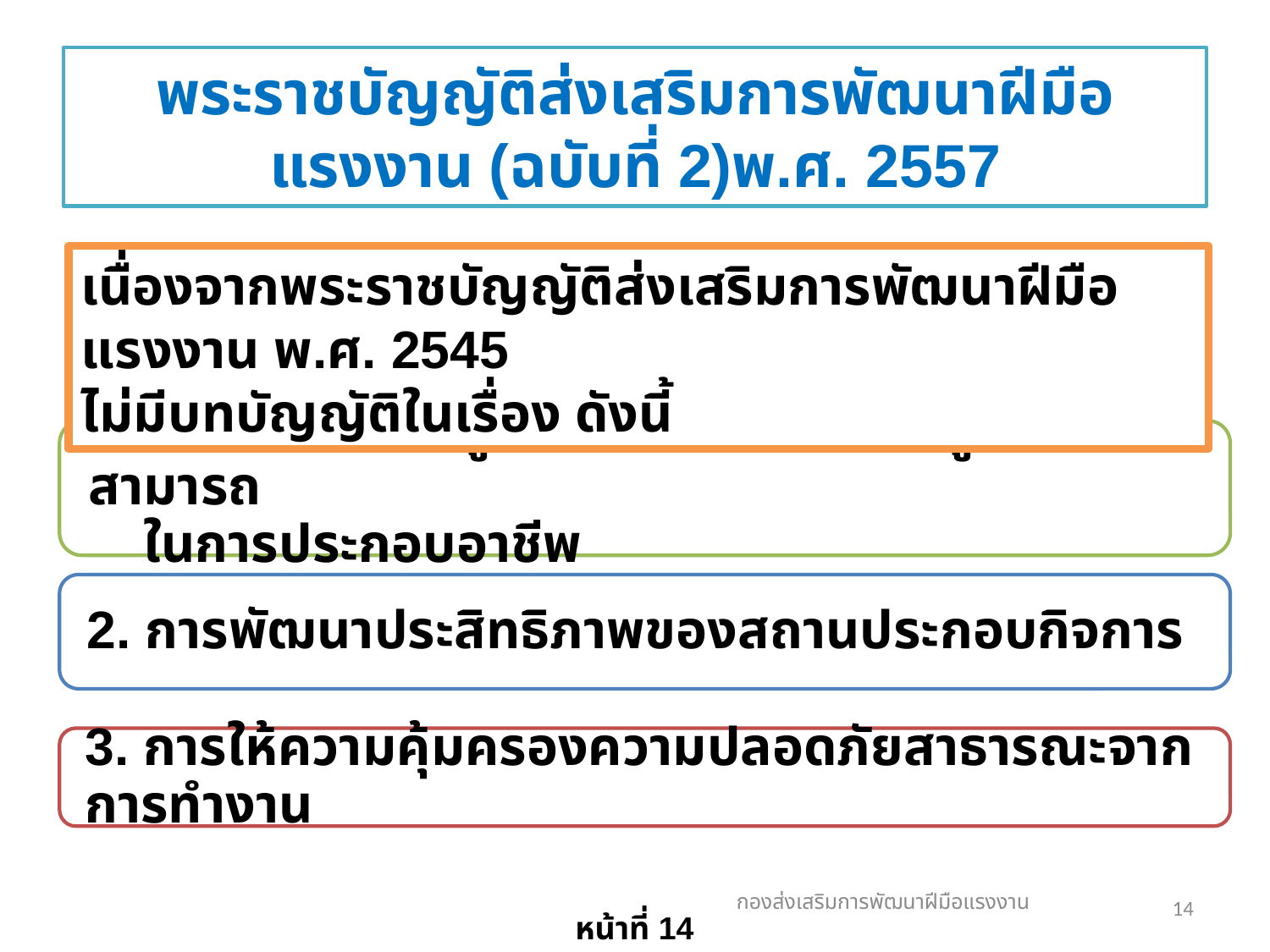

# พระราชบัญญัติส่งเสริมการพัฒนาฝีมือแรงงาน (ฉบับที่ 2)พ.ศ. 2557
เนื่องจากพระราชบัญญัติส่งเสริมการพัฒนาฝีมือแรงงาน พ.ศ. 2545
ไม่มีบทบัญญัติในเรื่อง ดังนี้
1. การส่งเสริมให้ผู้ประกอบอาชีพมีความรู้ความสามารถ
    ในการประกอบอาชีพ
2. การพัฒนาประสิทธิภาพของสถานประกอบกิจการ
3. การให้ความคุ้มครองความปลอดภัยสาธารณะจากการทำงาน
กองส่งเสริมการพัฒนาฝีมือแรงงาน
14
 หน้าที่ 14